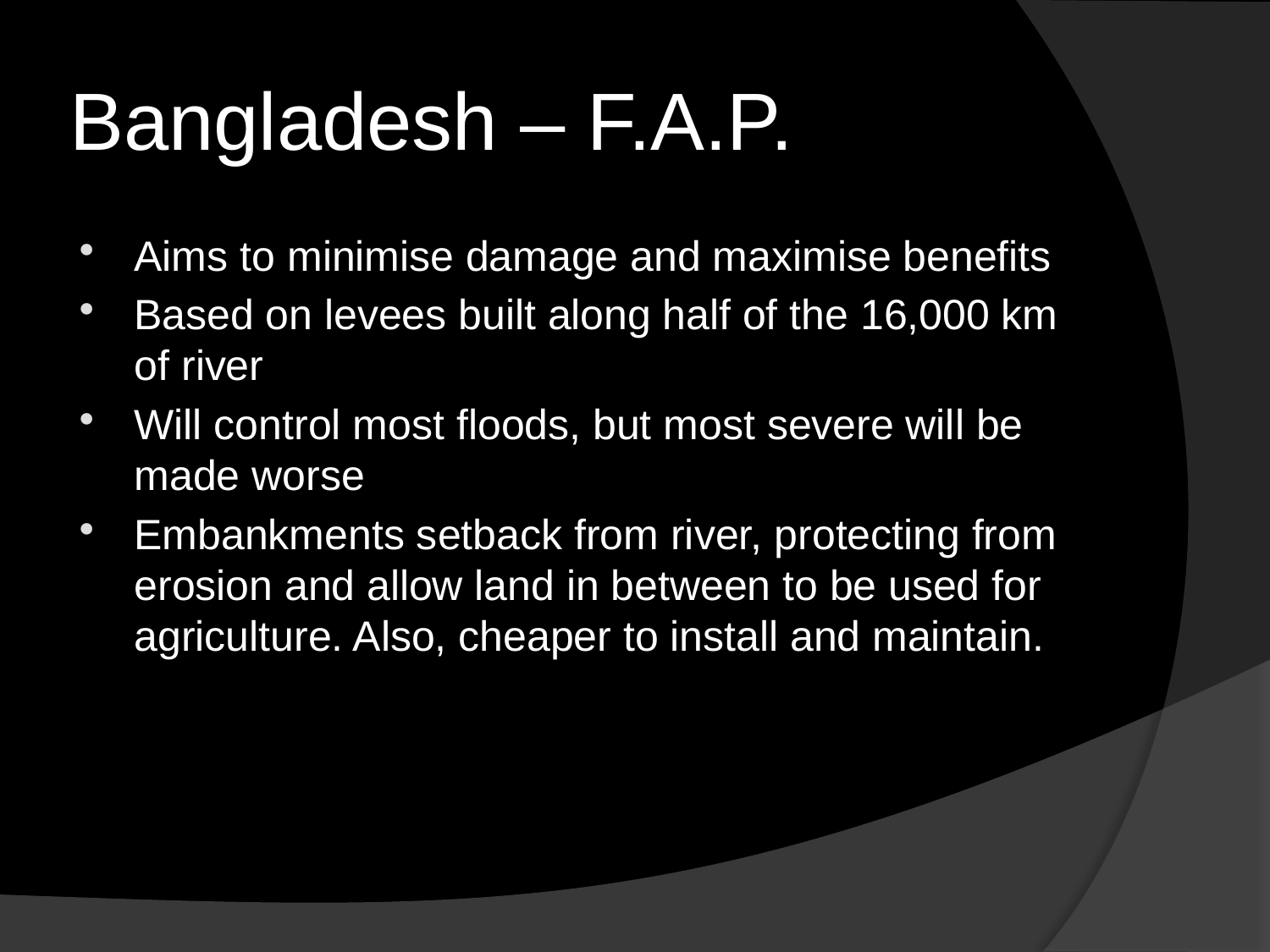

# Bangladesh – F.A.P.
Aims to minimise damage and maximise benefits
Based on levees built along half of the 16,000 km of river
Will control most floods, but most severe will be made worse
Embankments setback from river, protecting from erosion and allow land in between to be used for agriculture. Also, cheaper to install and maintain.